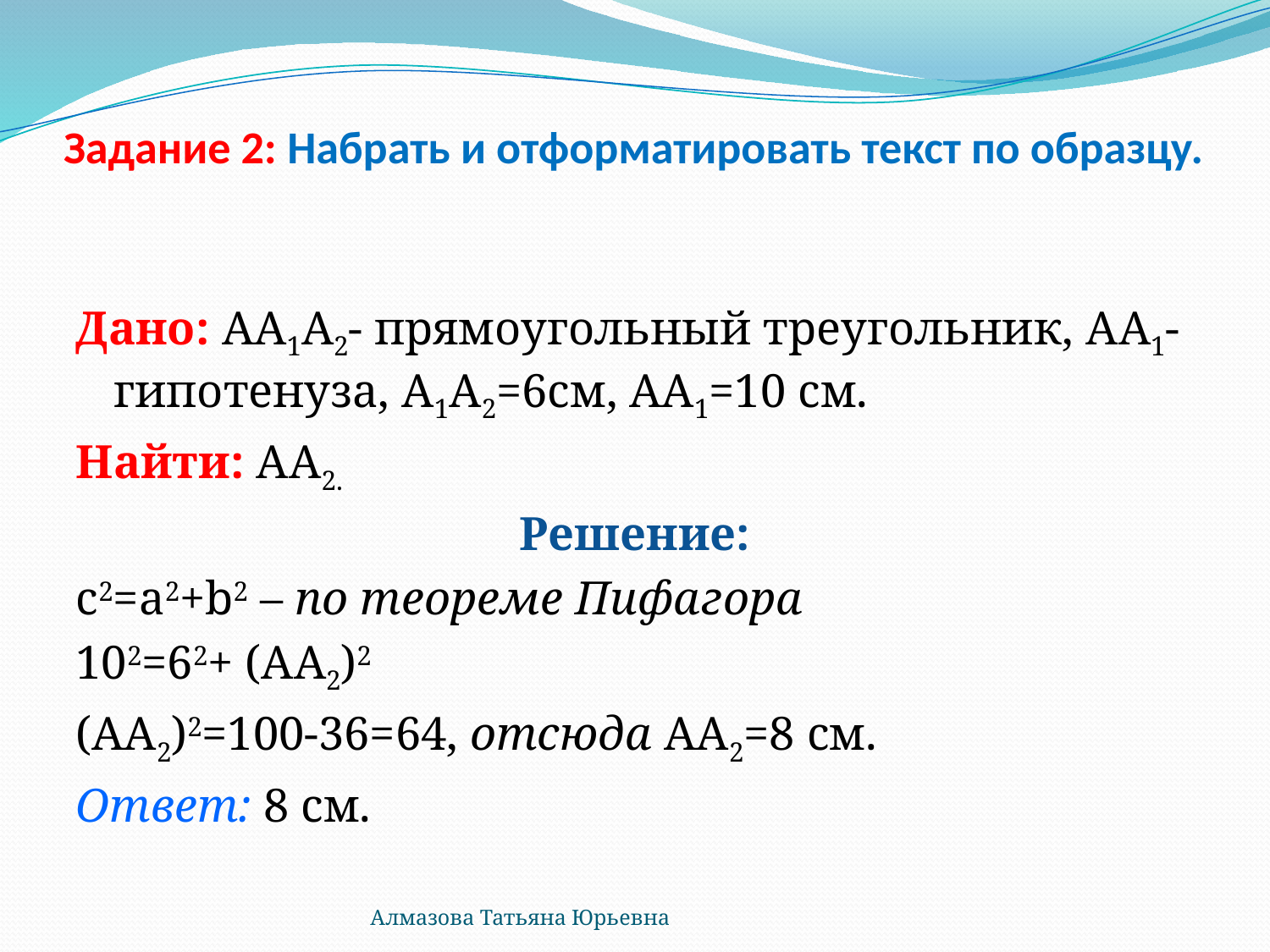

# Задание 2: Набрать и отформатировать текст по образцу.

Дано: AA1A2- прямоугольный треугольник, AA1- гипотенуза, A1A2=6см, AA1=10 см.
Найти: AA2.
Решение:
c2=a2+b2 – по теореме Пифагора
102=62+ (AA2)2
(AA2)2=100-36=64, отсюда AA2=8 см.
Ответ: 8 см.

Алмазова Татьяна Юрьевна